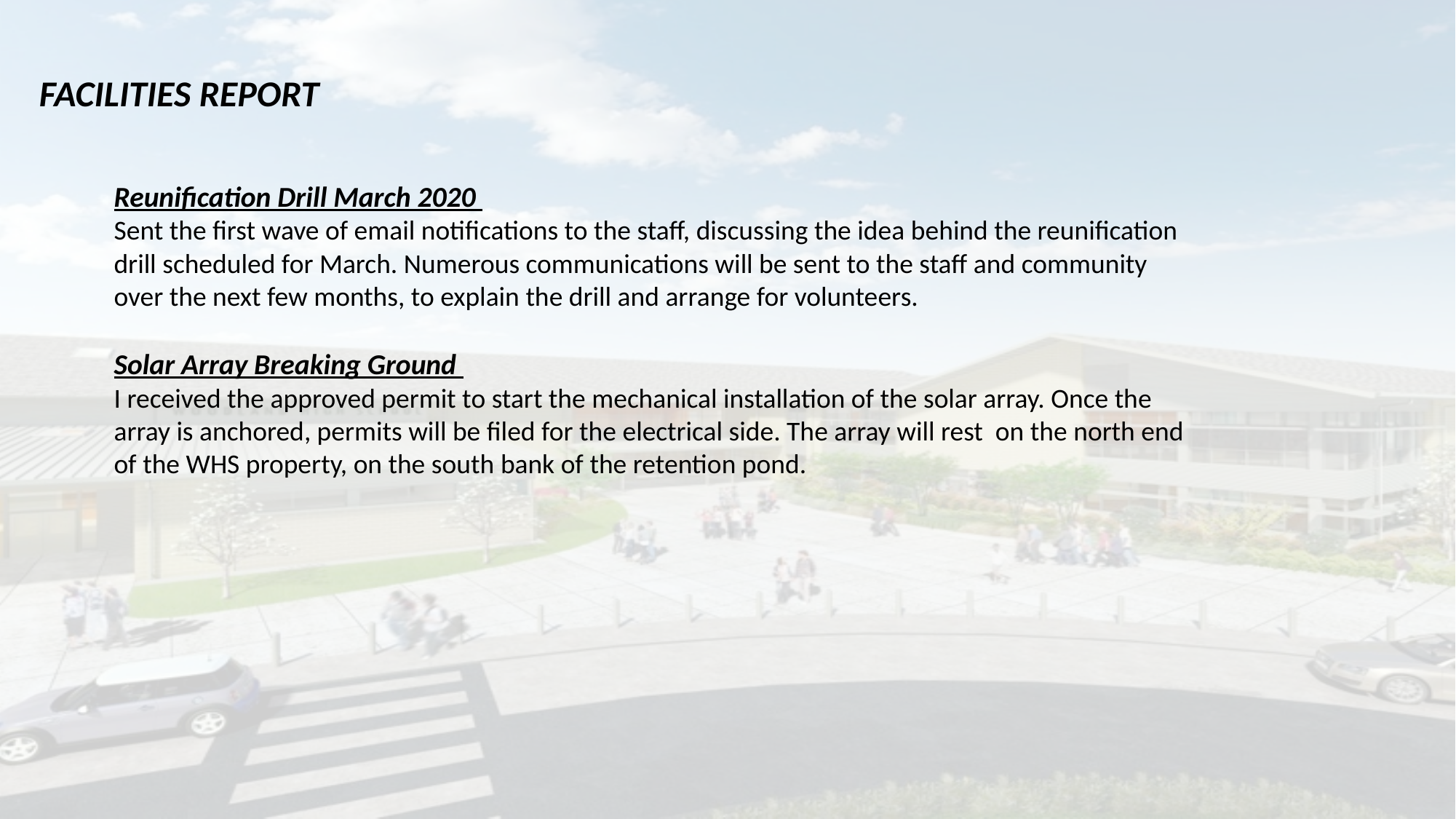

FACILITIES REPORT

Reunification Drill March 2020
Sent the first wave of email notifications to the staff, discussing the idea behind the reunification drill scheduled for March. Numerous communications will be sent to the staff and community over the next few months, to explain the drill and arrange for volunteers.

Solar Array Breaking Ground
I received the approved permit to start the mechanical installation of the solar array. Once the array is anchored, permits will be filed for the electrical side. The array will rest  on the north end of the WHS property, on the south bank of the retention pond.